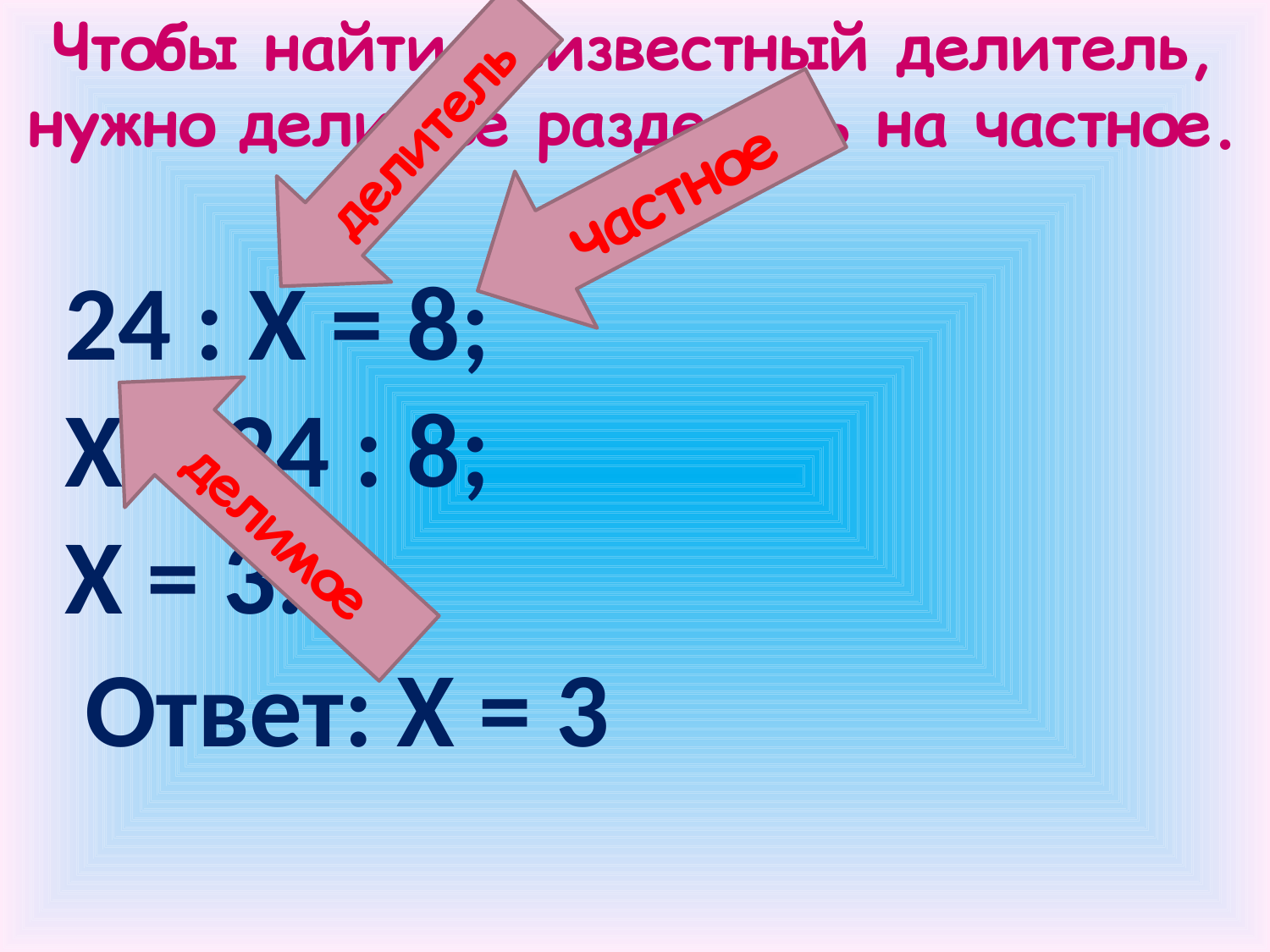

Чтобы найти неизвестный делитель, нужно делимое разделить на частное.
делитель
частное
24 : Х = 8;
Х = 24 : 8;
Х = 3.
делимое
Ответ: Х = 3